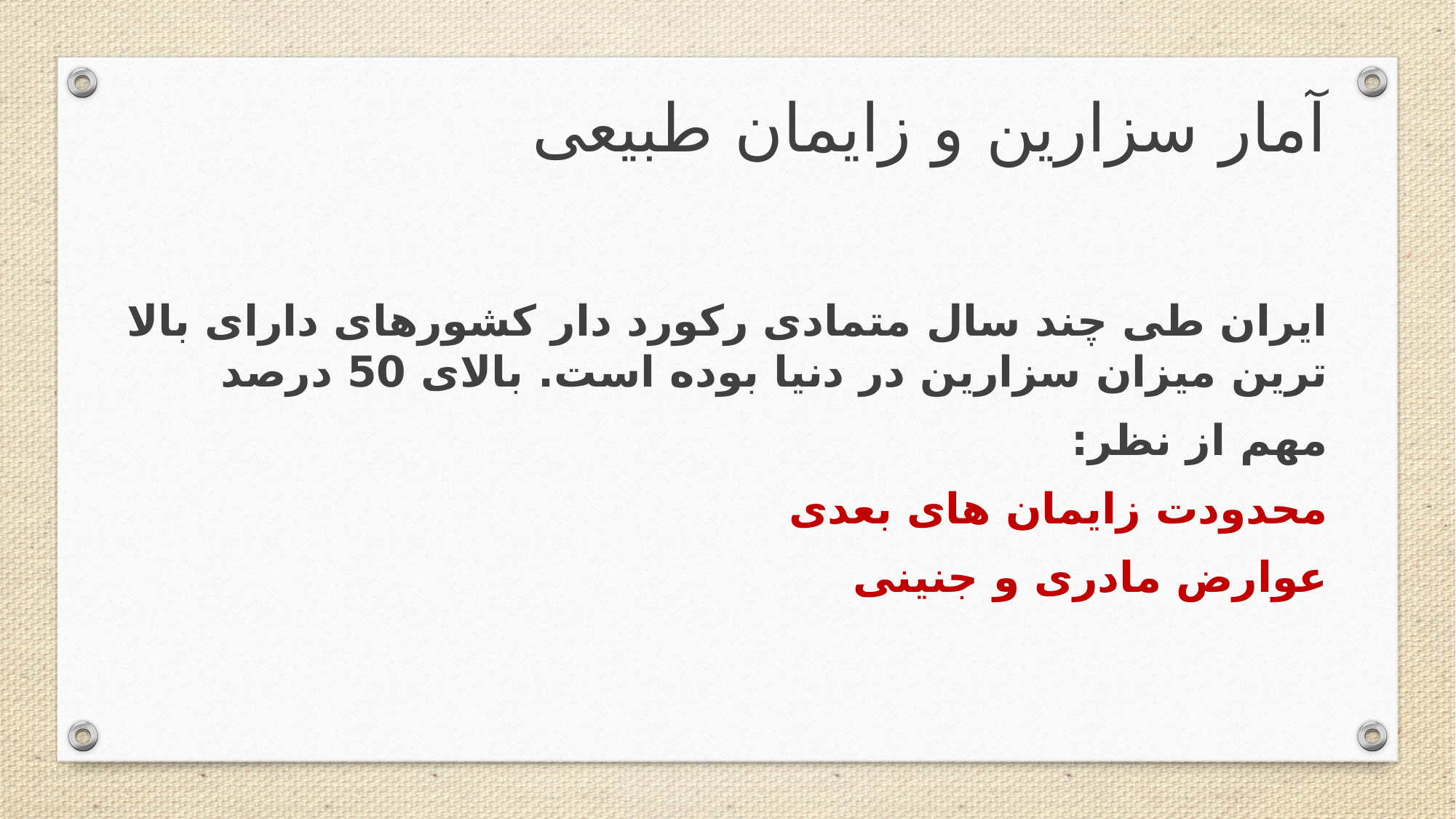

# آمار سزارین و زایمان طبیعی
ایران طی چند سال متمادی رکورد دار کشورهای دارای بالا ترین میزان سزارین در دنیا بوده است. بالای 50 درصد
مهم از نظر:
	محدودت زایمان های بعدی
	عوارض مادری و جنینی